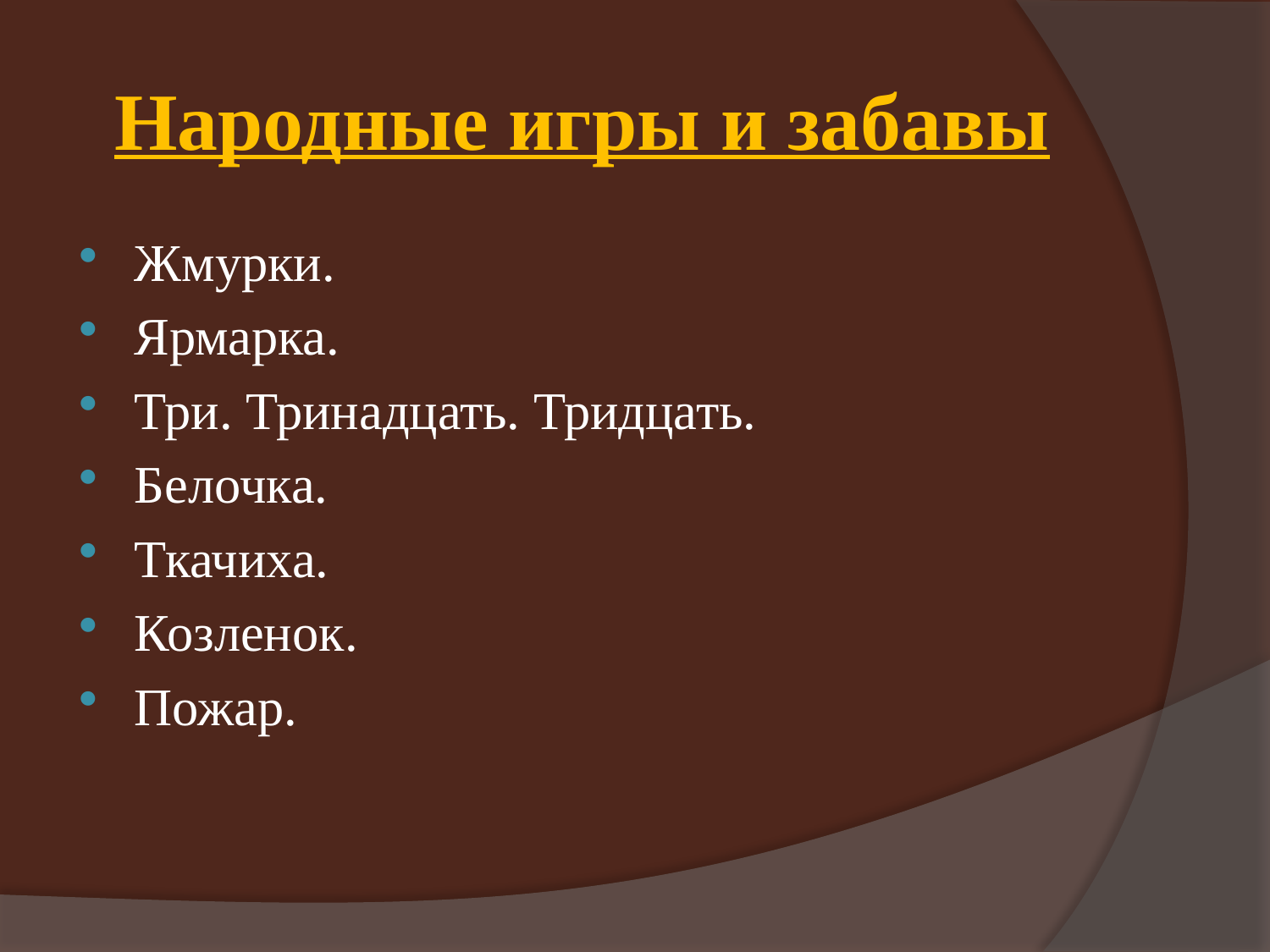

# Народные игры и забавы
Жмурки.
Ярмарка.
Три. Тринадцать. Тридцать.
Белочка.
Ткачиха.
Козленок.
Пожар.